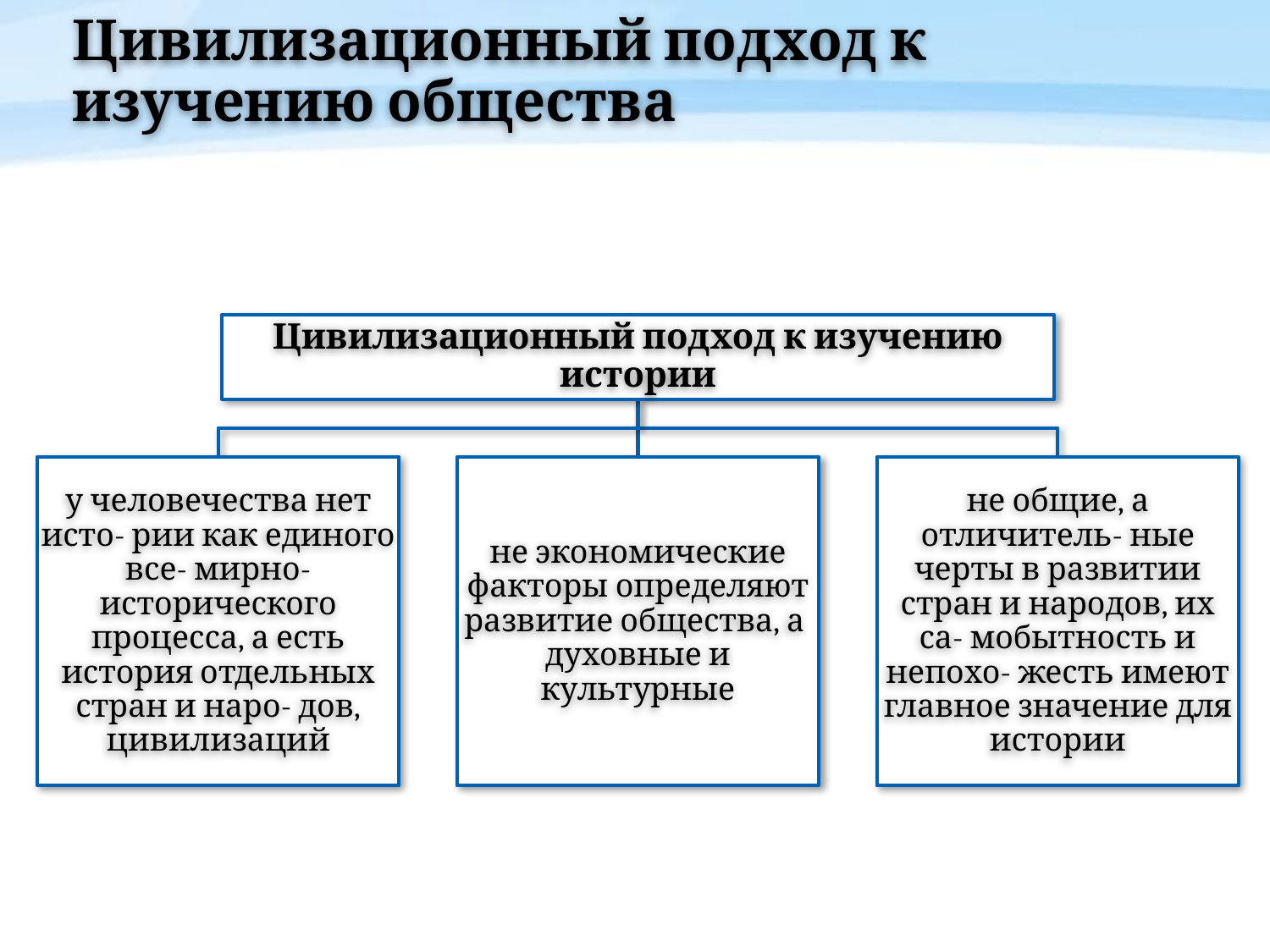

# Цивилизационный подход к изучению общества

Цивилизационный подход к изучению истории

у человечества нет исто- рии как единого все- мирно-исторического процесса, а есть история отдельных стран и наро- дов, цивилизаций

не экономические факторы определяют развитие общества, а  духовные и культурные

не общие, а отличитель- ные черты в развитии стран и народов, их са- мобытность и непохо- жесть имеют главное значение для истории